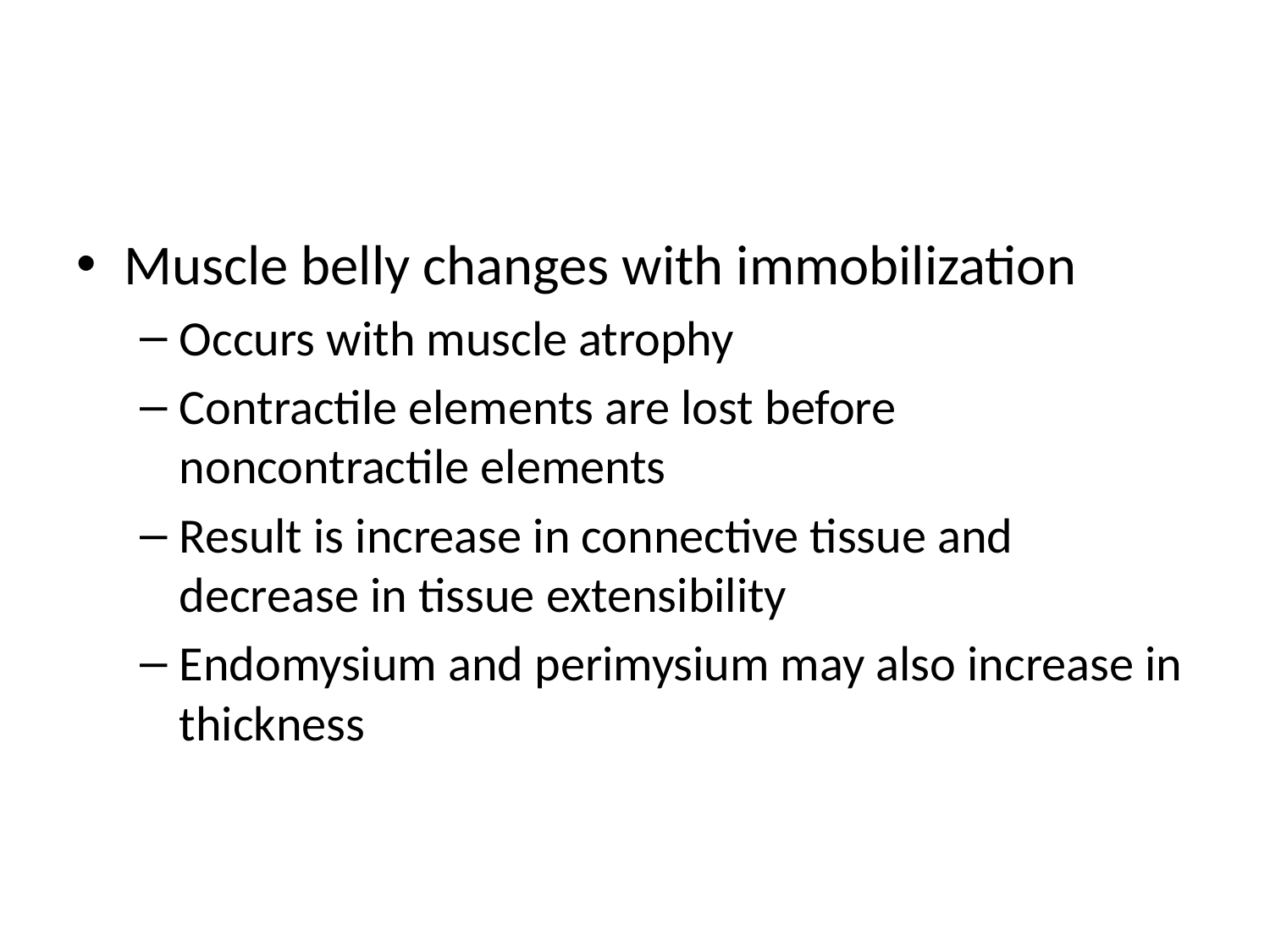

#
Muscle belly changes with immobilization
Occurs with muscle atrophy
Contractile elements are lost before noncontractile elements
Result is increase in connective tissue and decrease in tissue extensibility
Endomysium and perimysium may also increase in thickness